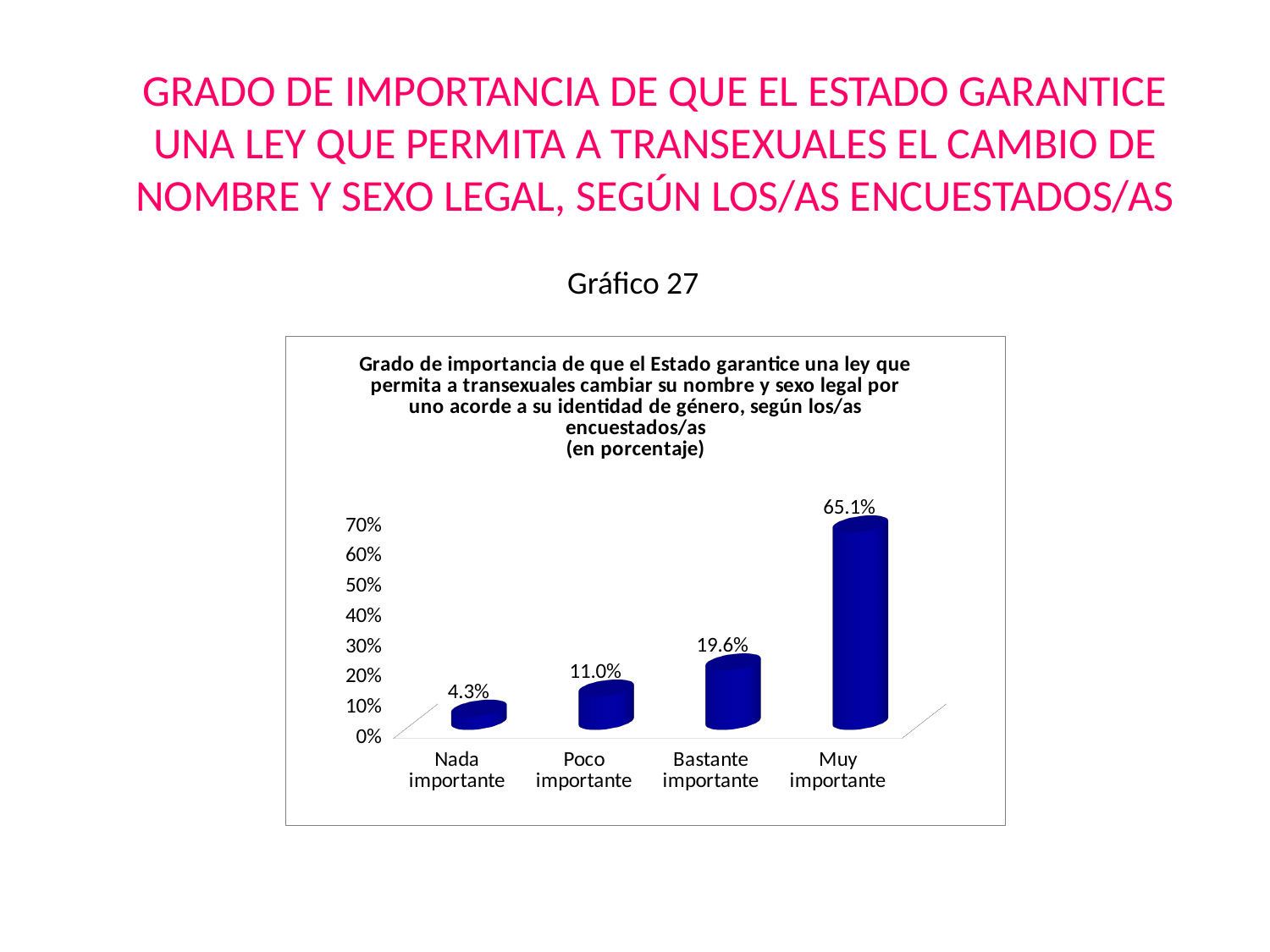

GRADO DE IMPORTANCIA DE QUE EL ESTADO GARANTICE UNA LEY QUE PERMITA A TRANSEXUALES EL CAMBIO DE NOMBRE Y SEXO LEGAL, SEGÚN LOS/AS ENCUESTADOS/AS
Gráfico 27

[unsupported chart]